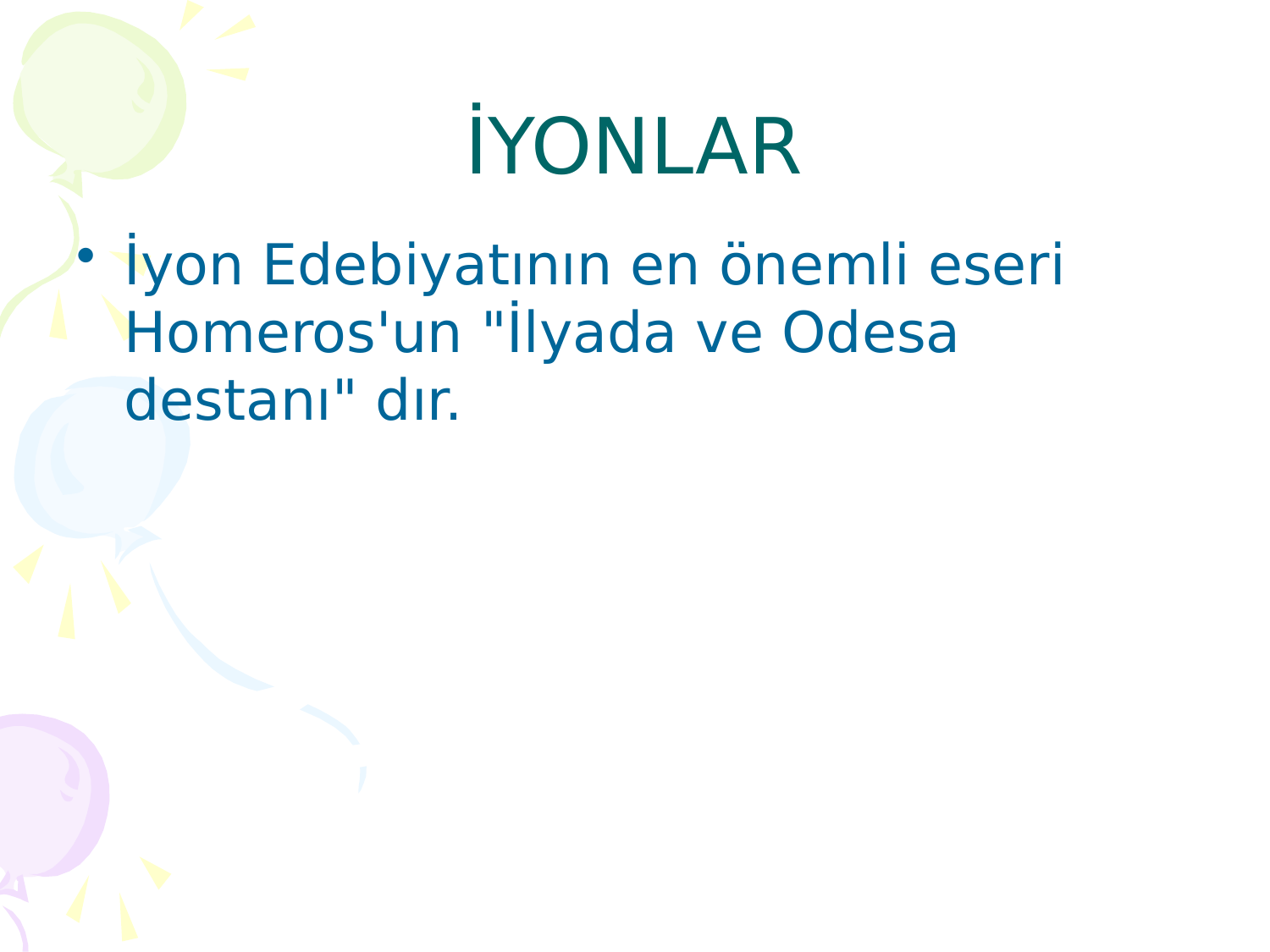

# İYONLAR
İyon Edebiyatının en önemli eseri Homeros'un "İlyada ve Odesa destanı" dır.